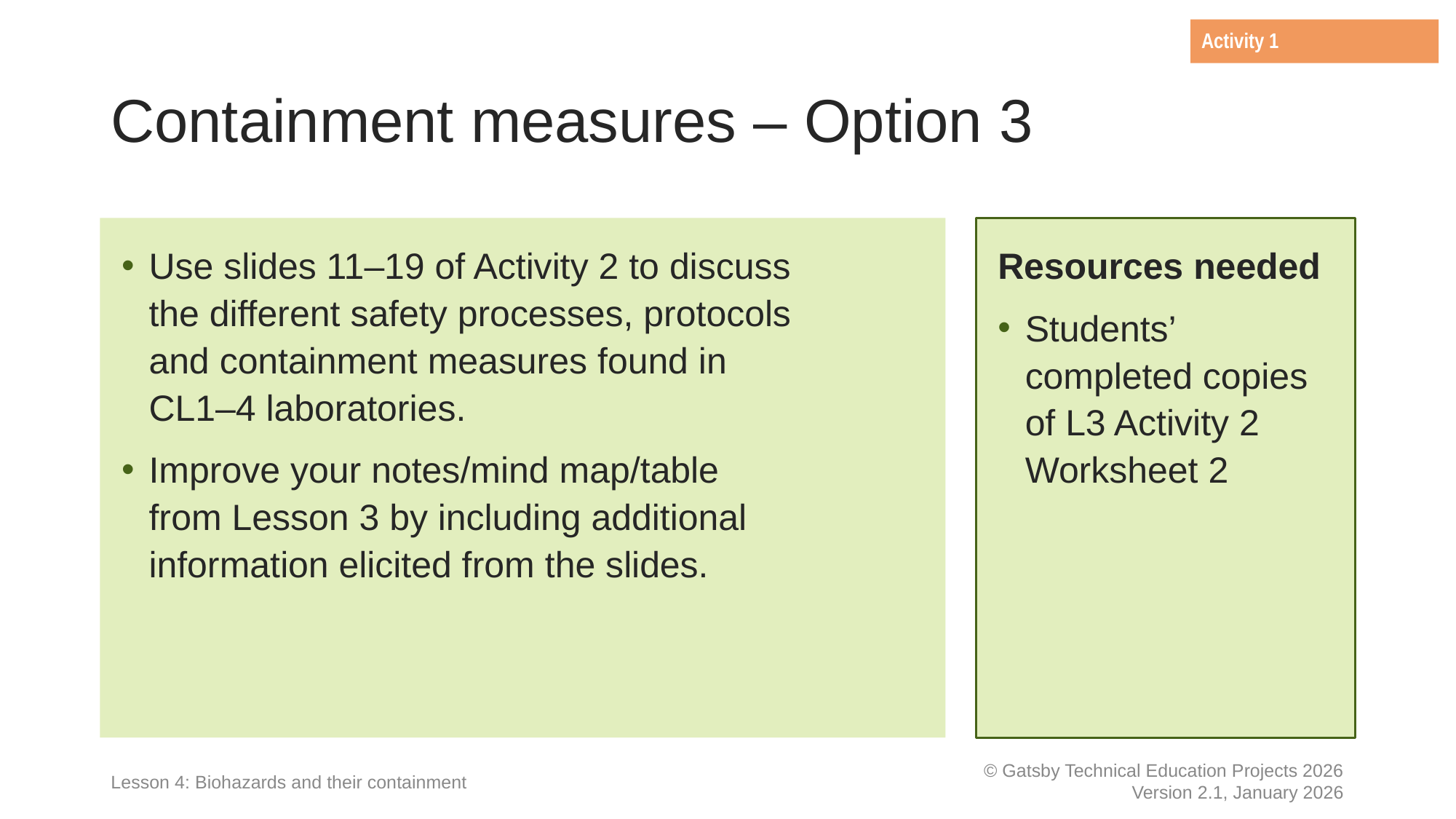

Activity 1
# Containment measures – Option 3
Use slides 11–19 of Activity 2 to discuss
the different safety processes, protocols
and containment measures found in
CL1–4 laboratories.
Improve your notes/mind map/table
from Lesson 3 by including additional
information elicited from the slides.

Resources needed
Students’ completed copies of L3 Activity 2 Worksheet 2

Lesson 4: Biohazards and their containment